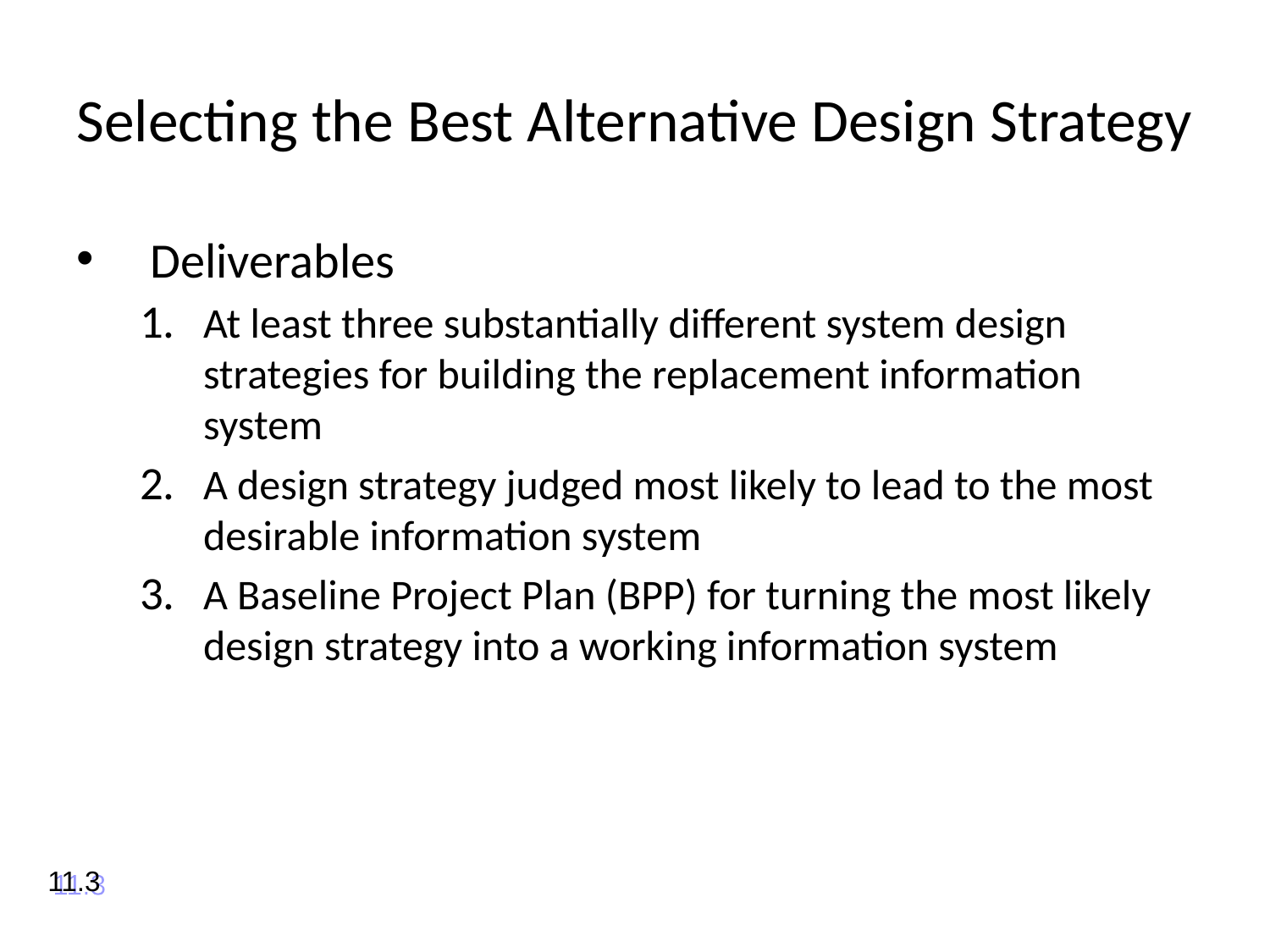

# Selecting the Best Alternative Design Strategy
Deliverables
At least three substantially different system design strategies for building the replacement information system
A design strategy judged most likely to lead to the most desirable information system
A Baseline Project Plan (BPP) for turning the most likely design strategy into a working information system

11.3